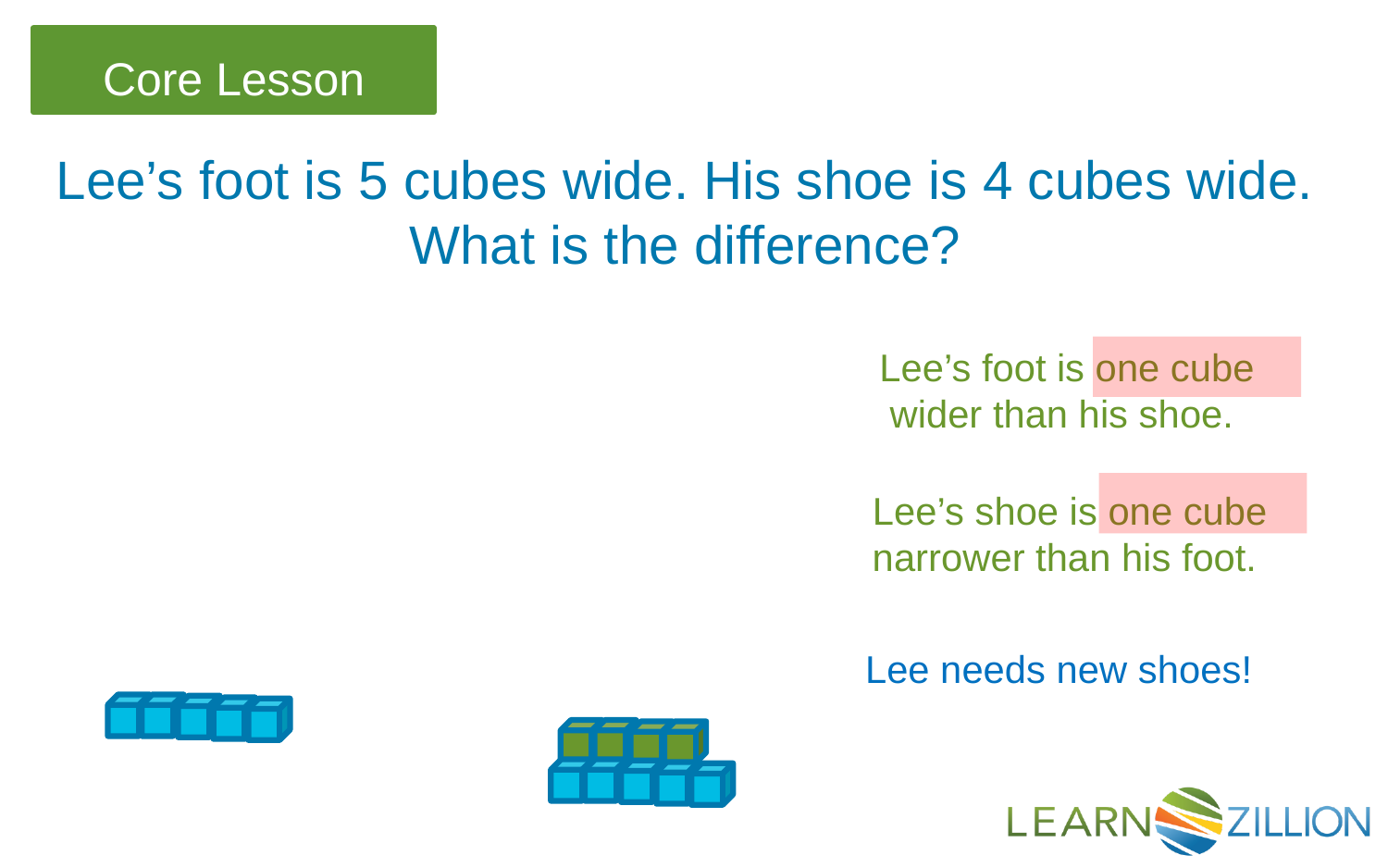

Lee’s foot is 5 cubes wide. His shoe is 4 cubes wide. What is the difference?
Lee’s foot is one cube wider than his shoe.

Lee’s shoe is one cube narrower than his foot.
Lee needs new shoes!